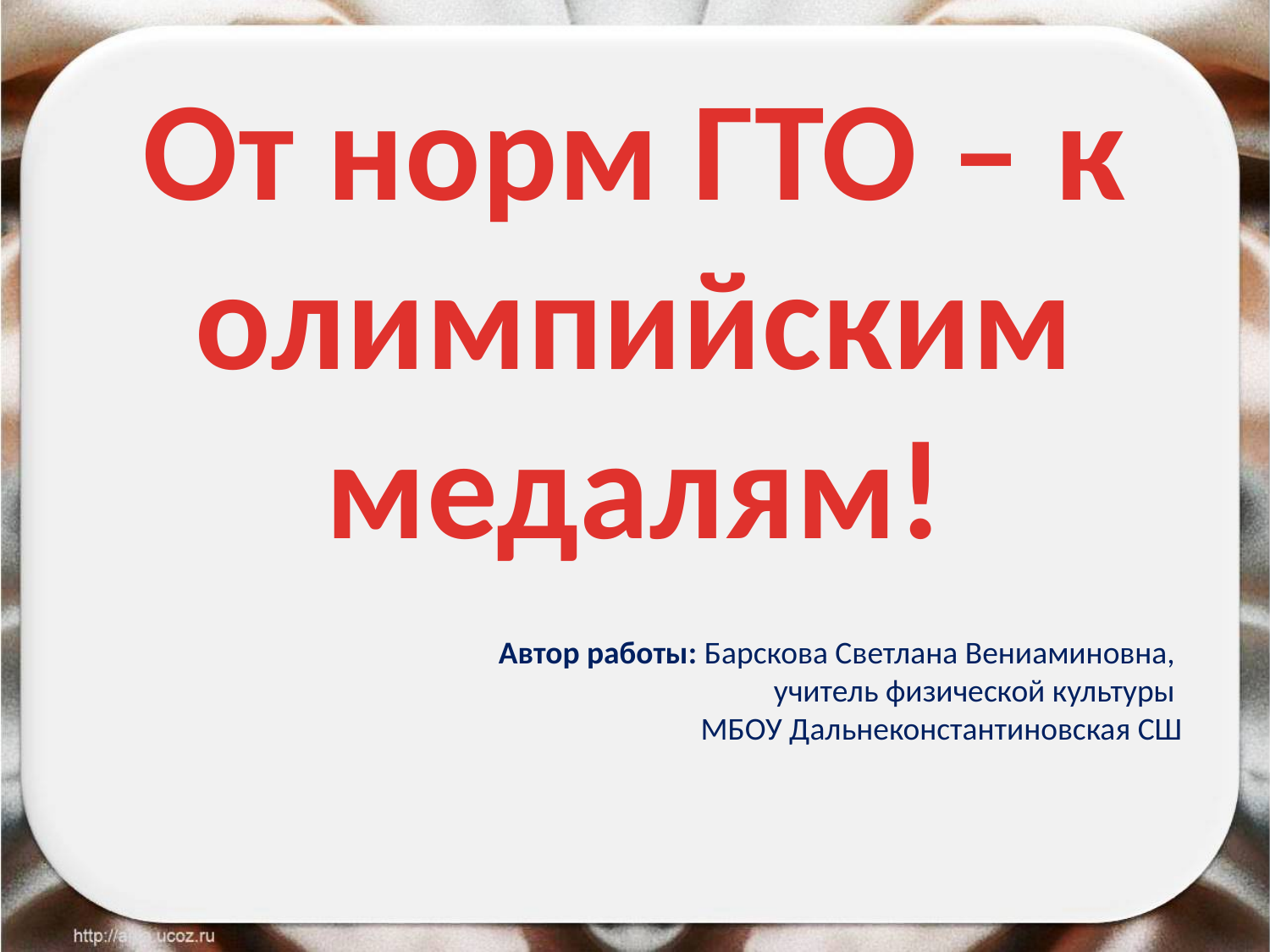

# От норм ГТО – к олимпийским медалям!
Автор работы: Барскова Светлана Вениаминовна,
учитель физической культуры
МБОУ Дальнеконстантиновская СШ